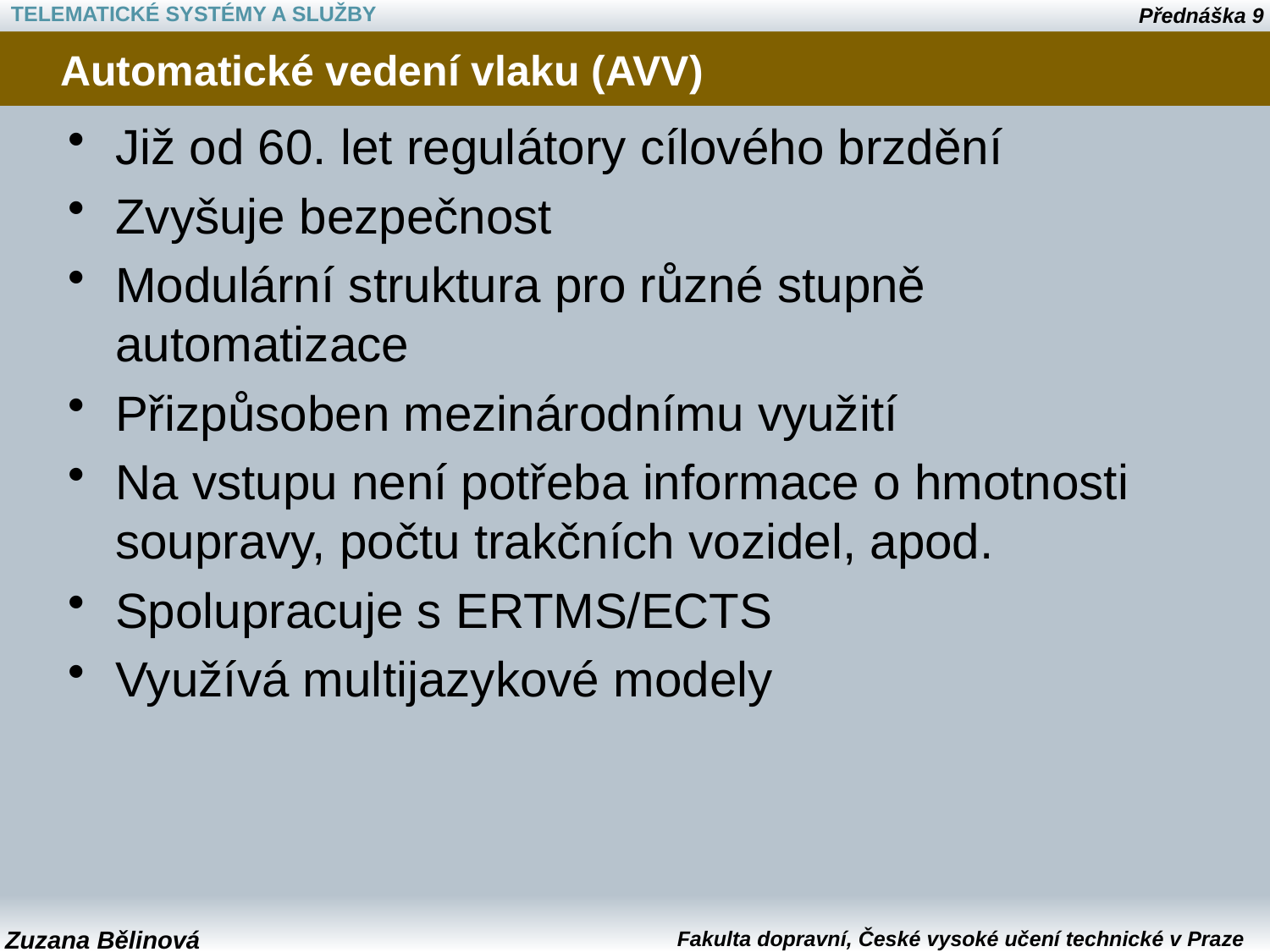

# Automatické vedení vlaku (AVV)
Již od 60. let regulátory cílového brzdění
Zvyšuje bezpečnost
Modulární struktura pro různé stupně automatizace
Přizpůsoben mezinárodnímu využití
Na vstupu není potřeba informace o hmotnosti soupravy, počtu trakčních vozidel, apod.
Spolupracuje s ERTMS/ECTS
Využívá multijazykové modely